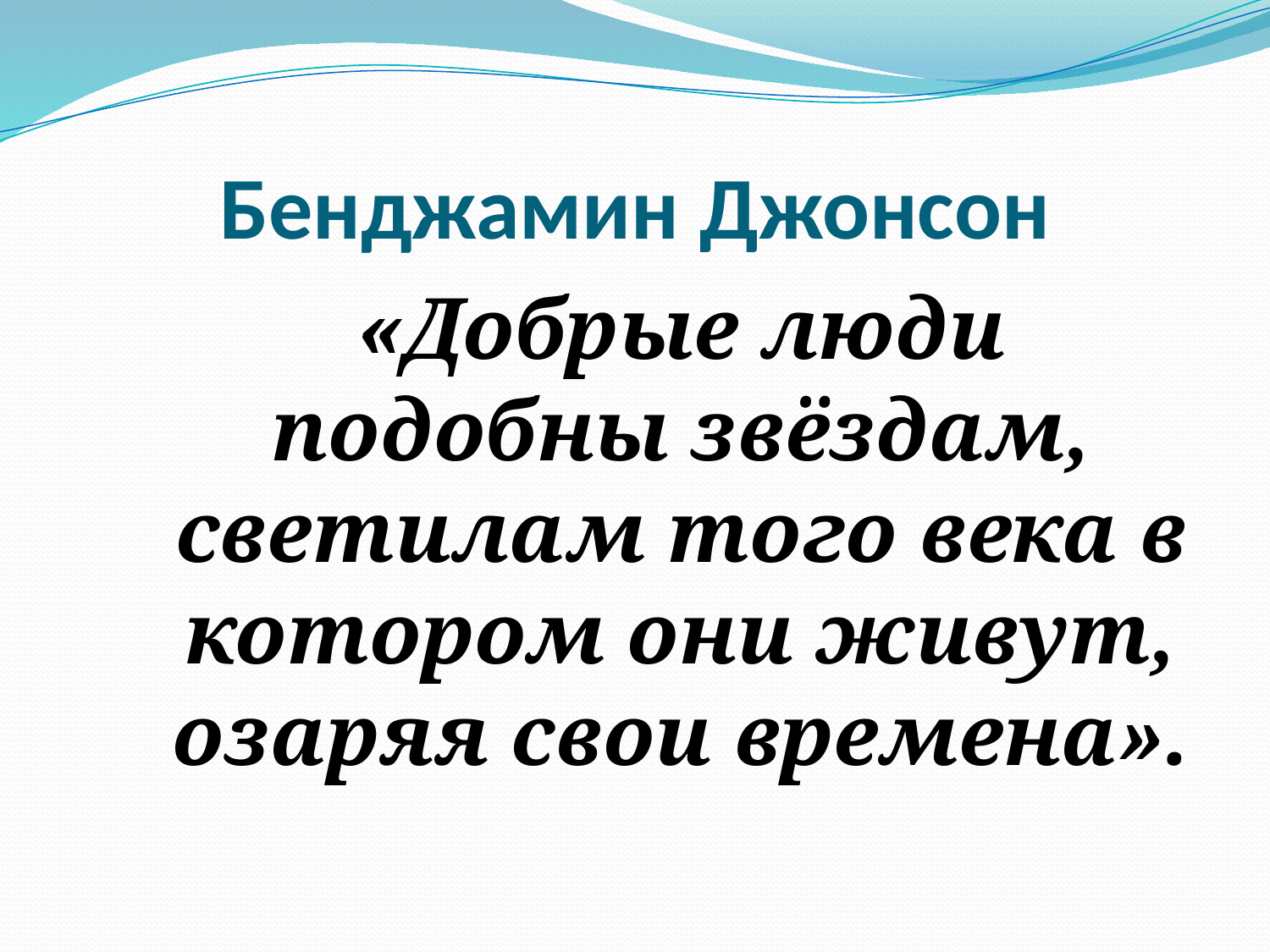

# Бенджамин Джонсон
	«Добрые люди подобны звёздам, светилам того века в котором они живут, озаряя свои времена».